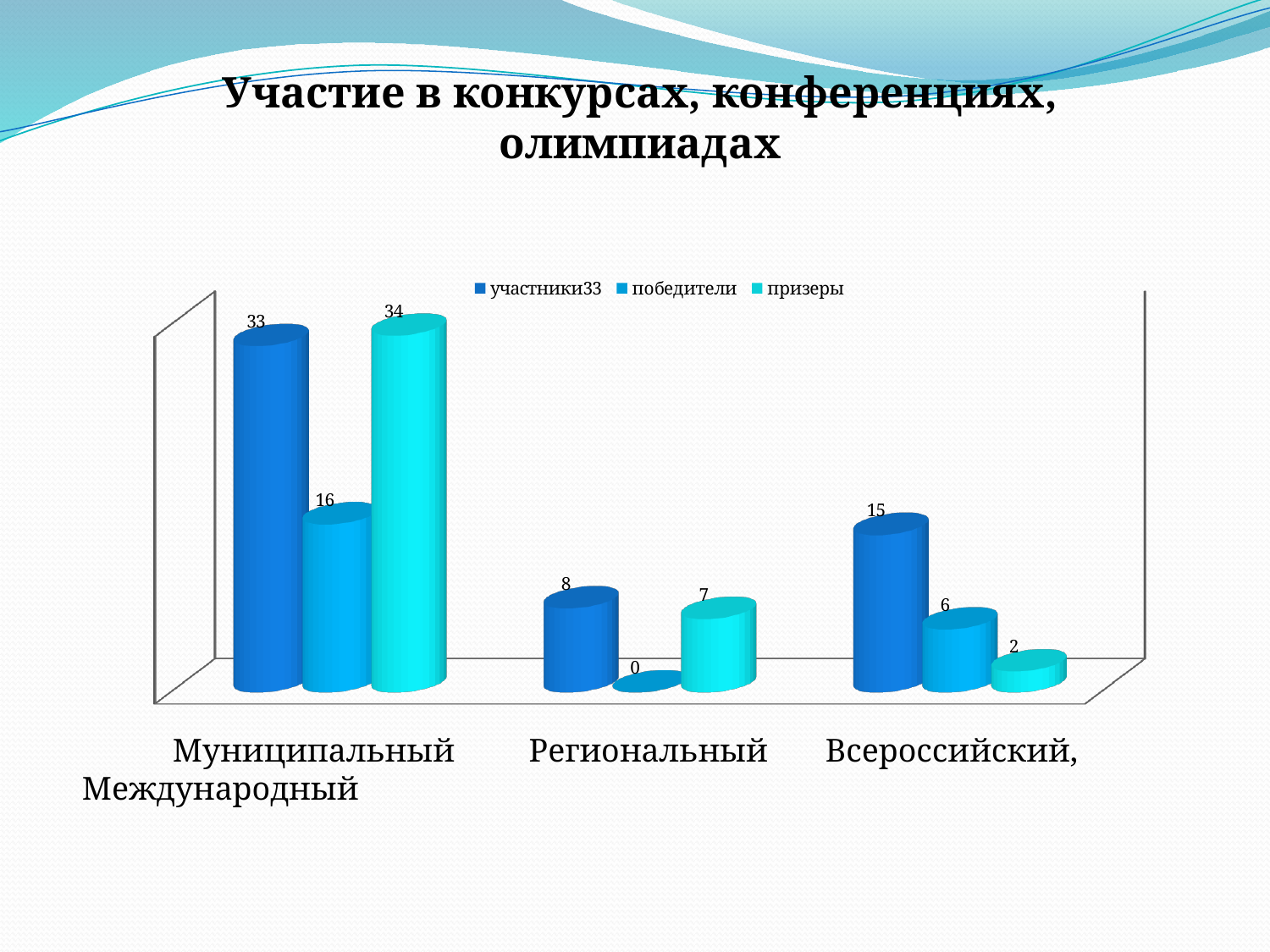

Участие в конкурсах, конференциях, олимпиадах

[unsupported chart]

           Муниципальный         Региональный       Всероссийский,  Международный